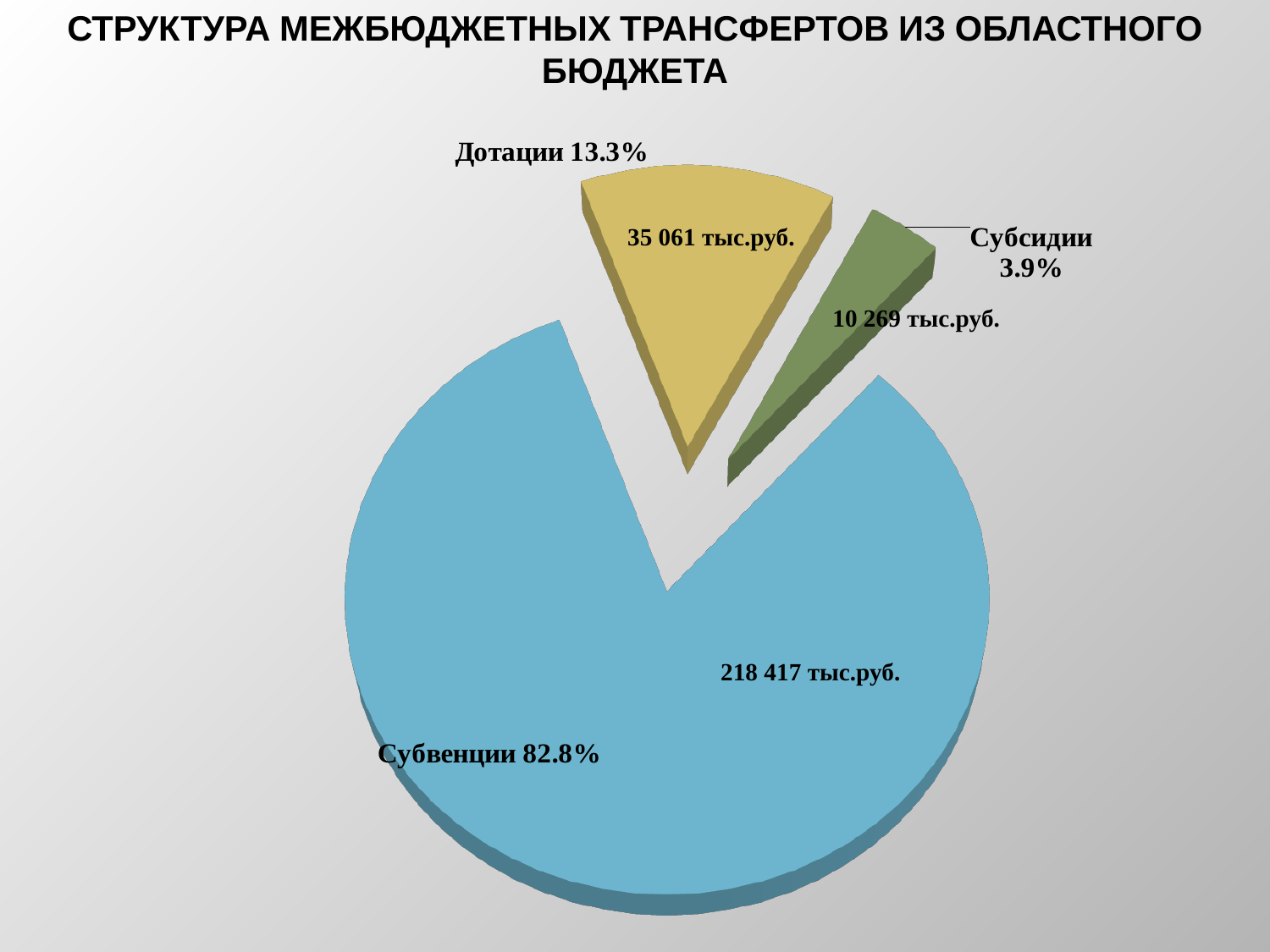

СТРУКТУРА МЕЖБЮДЖЕТНЫХ ТРАНСФЕРТОВ ИЗ ОБЛАСТНОГО БЮДЖЕТА

[unsupported chart]

35 061 тыс.руб.
10 269 тыс.руб.
218 417 тыс.руб.